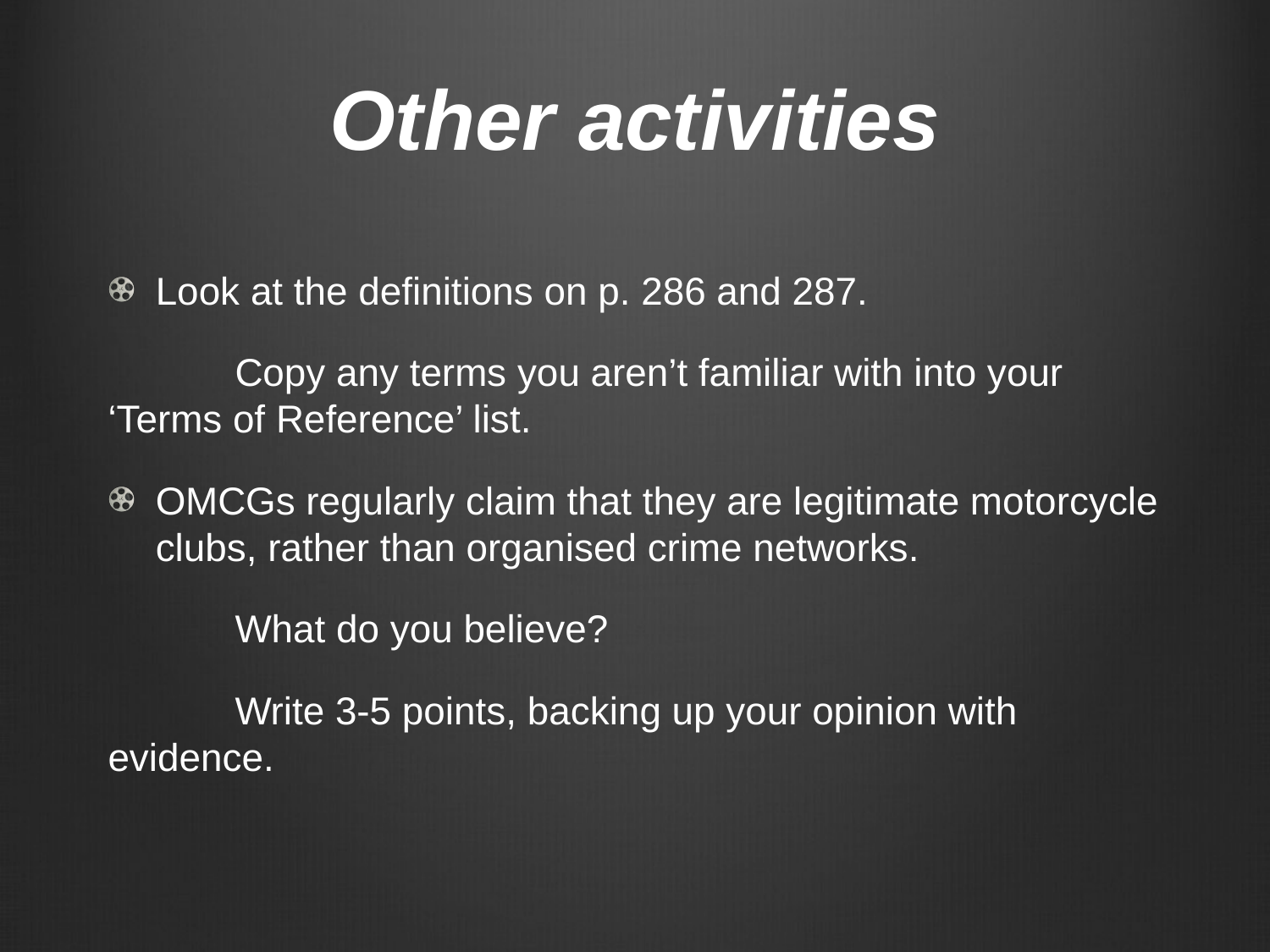

# Other activities
Look at the definitions on p. 286 and 287.
	Copy any terms you aren’t familiar with into your 	‘Terms of Reference’ list.
OMCGs regularly claim that they are legitimate motorcycle clubs, rather than organised crime networks.
	What do you believe?
	Write 3-5 points, backing up your opinion with 	evidence.